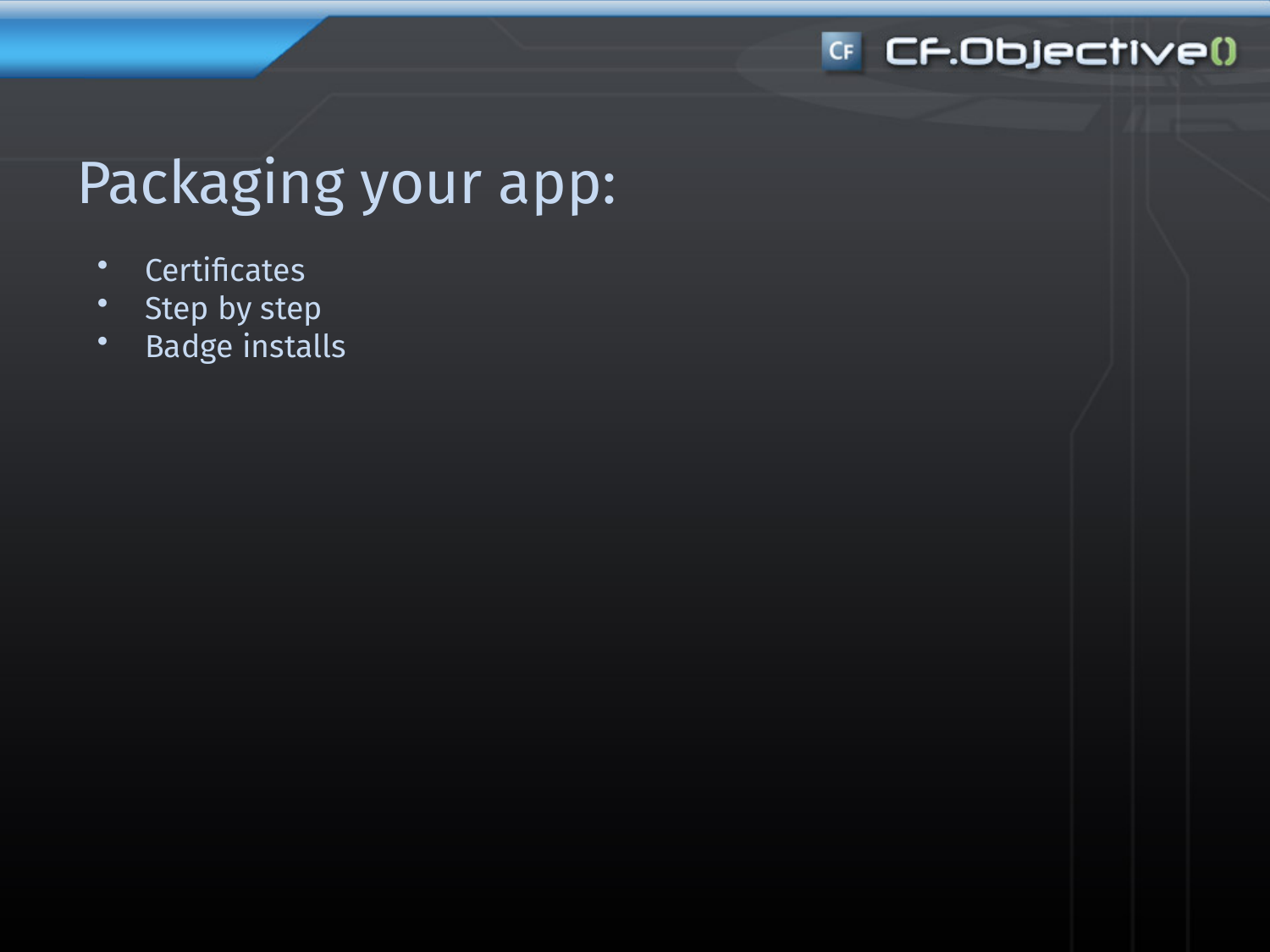

Packaging your app:
Certificates
Step by step
Badge installs